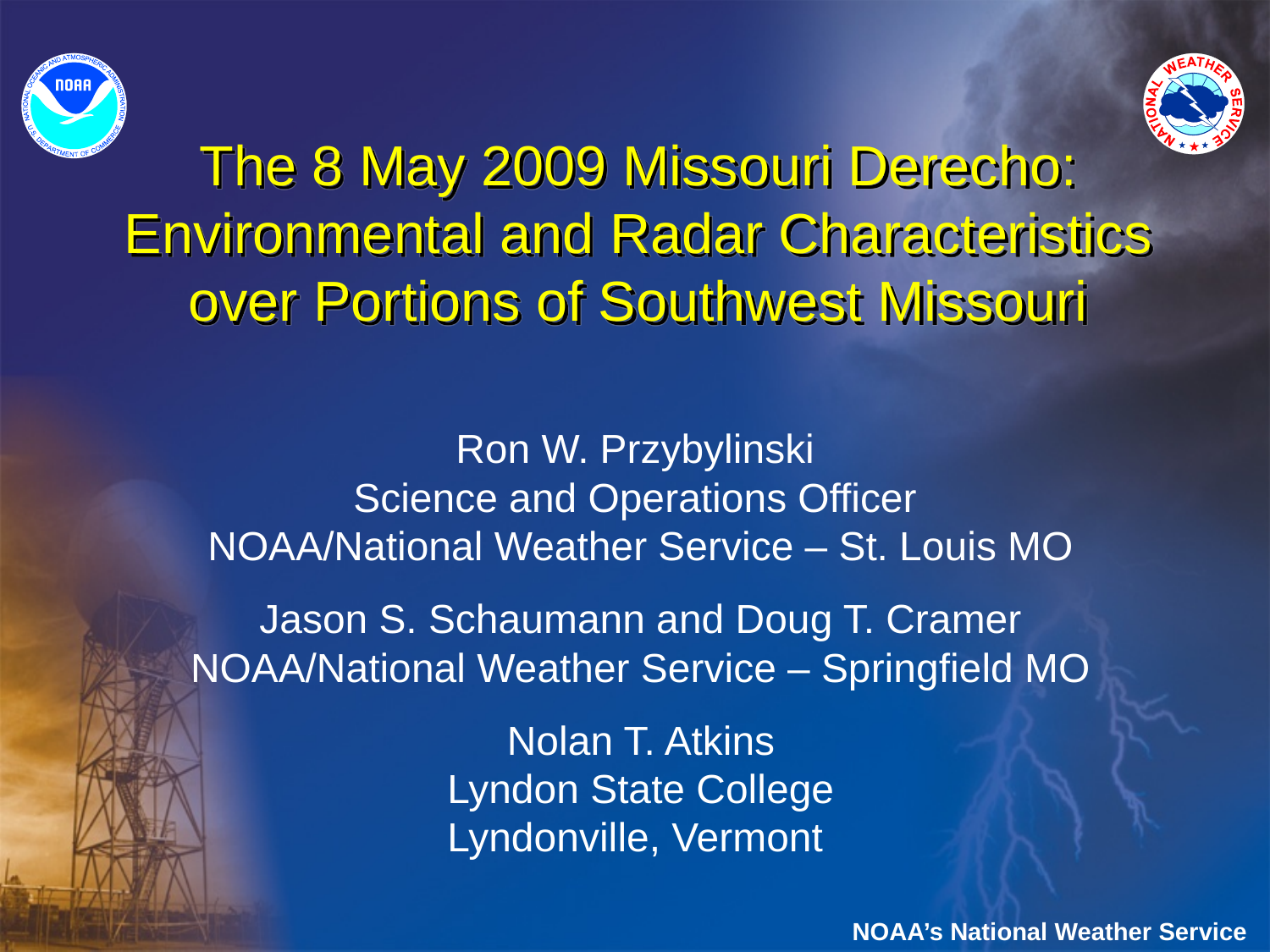

# The 8 May 2009 Missouri Derecho: Environmental and Radar Characteristics over Portions of Southwest Missouri

Ron W. Przybylinski
Science and Operations Officer
NOAA/National Weather Service – St. Louis MO
Jason S. Schaumann and Doug T. Cramer
NOAA/National Weather Service – Springfield MO
Nolan T. Atkins
Lyndon State College
Lyndonville, Vermont

NOAA’s National Weather Service